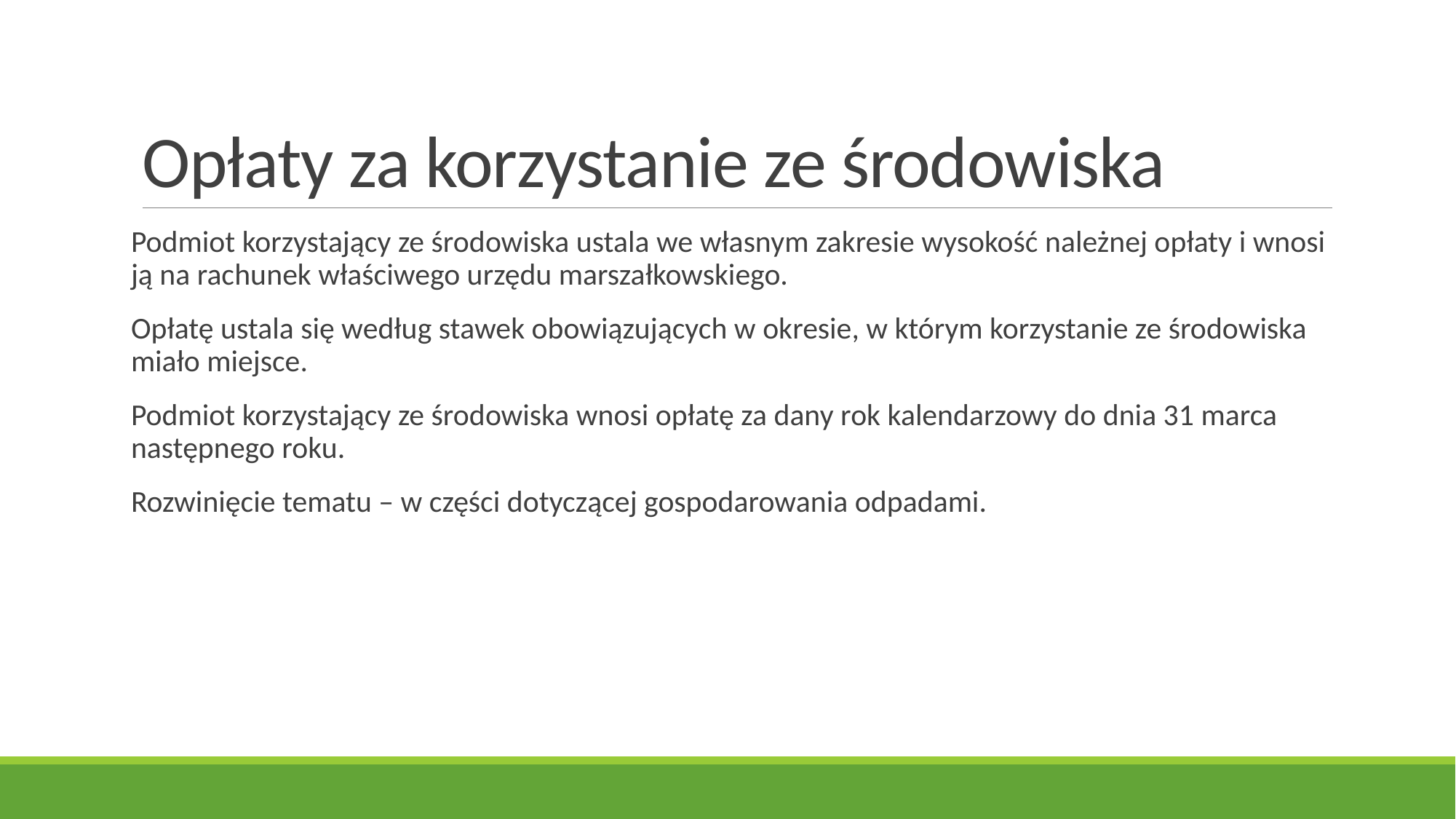

# Opłaty za korzystanie ze środowiska
Podmiot korzystający ze środowiska ustala we własnym zakresie wysokość należnej opłaty i wnosi ją na rachunek właściwego urzędu marszałkowskiego.
Opłatę ustala się według stawek obowiązujących w okresie, w którym korzystanie ze środowiska miało miejsce.
Podmiot korzystający ze środowiska wnosi opłatę za dany rok kalendarzowy do dnia 31 marca następnego roku.
Rozwinięcie tematu – w części dotyczącej gospodarowania odpadami.